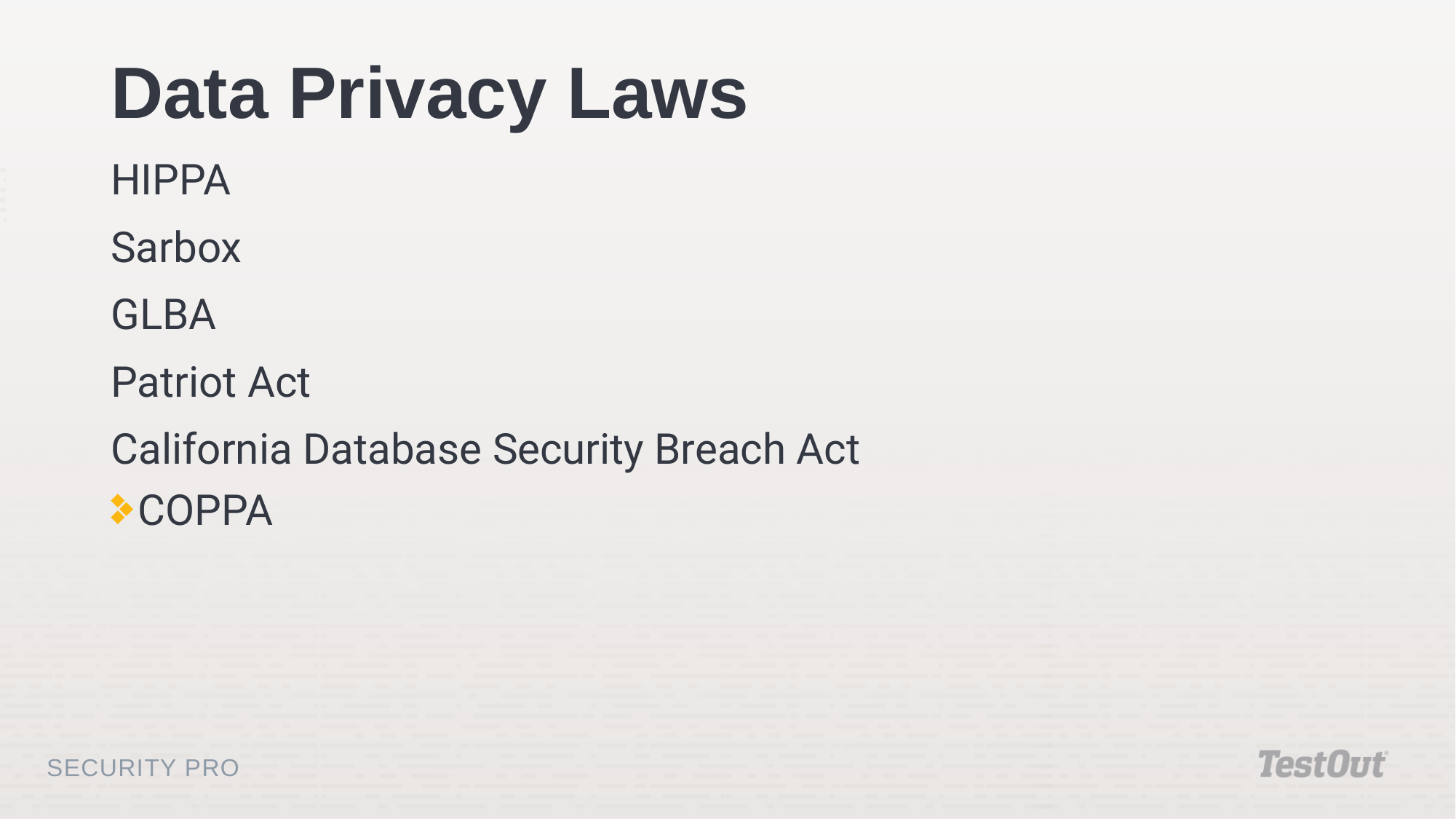

# Data Privacy Laws
HIPPA
Sarbox
GLBA
Patriot Act
California Database Security Breach Act
COPPA
Security Pro